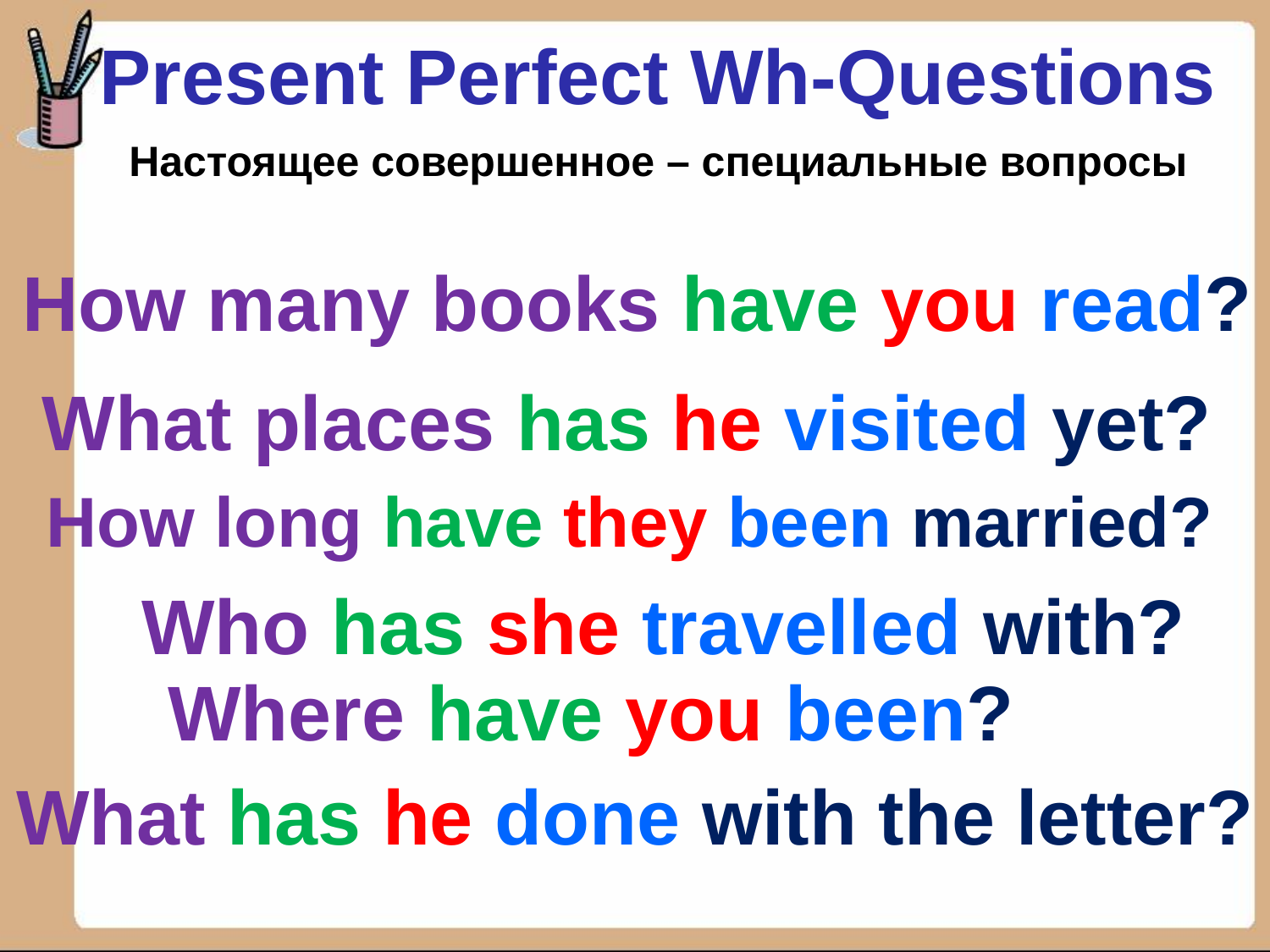

Present Perfect Wh-Questions
Настоящее совершенное – специальные вопросы
How many books have you read?
What places has he visited yet?
How long have they been married?
Who has she travelled with?
Where have you been?
What has he done with the letter?